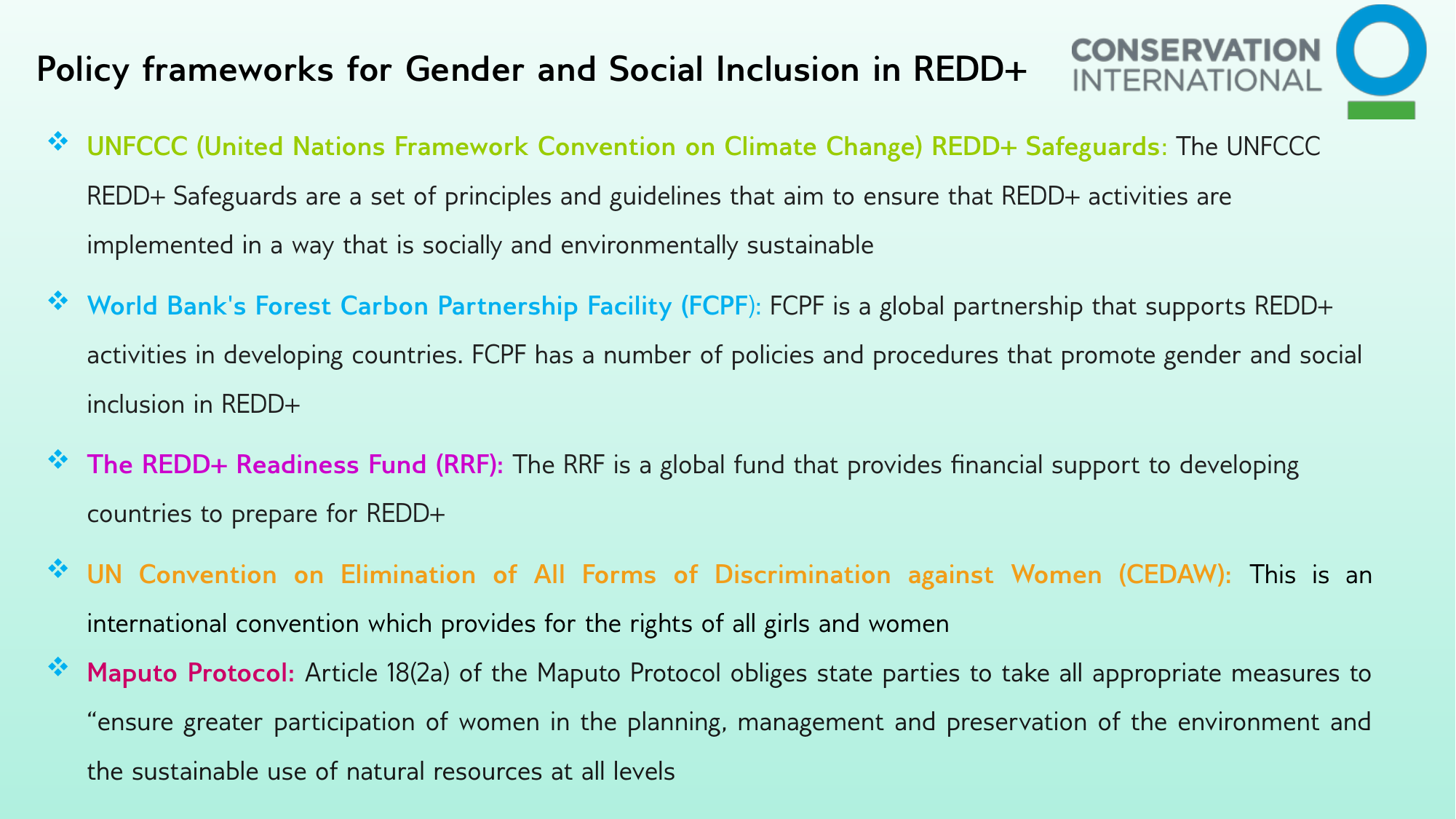

Policy frameworks for Gender and Social Inclusion in REDD+
UNFCCC (United Nations Framework Convention on Climate Change) REDD+ Safeguards: The UNFCCC REDD+ Safeguards are a set of principles and guidelines that aim to ensure that REDD+ activities are implemented in a way that is socially and environmentally sustainable
World Bank's Forest Carbon Partnership Facility (FCPF): FCPF is a global partnership that supports REDD+ activities in developing countries. FCPF has a number of policies and procedures that promote gender and social inclusion in REDD+
The REDD+ Readiness Fund (RRF): The RRF is a global fund that provides financial support to developing countries to prepare for REDD+
UN Convention on Elimination of All Forms of Discrimination against Women (CEDAW): This is an international convention which provides for the rights of all girls and women
Maputo Protocol: Article 18(2a) of the Maputo Protocol obliges state parties to take all appropriate measures to “ensure greater participation of women in the planning, management and preservation of the environment and the sustainable use of natural resources at all levels